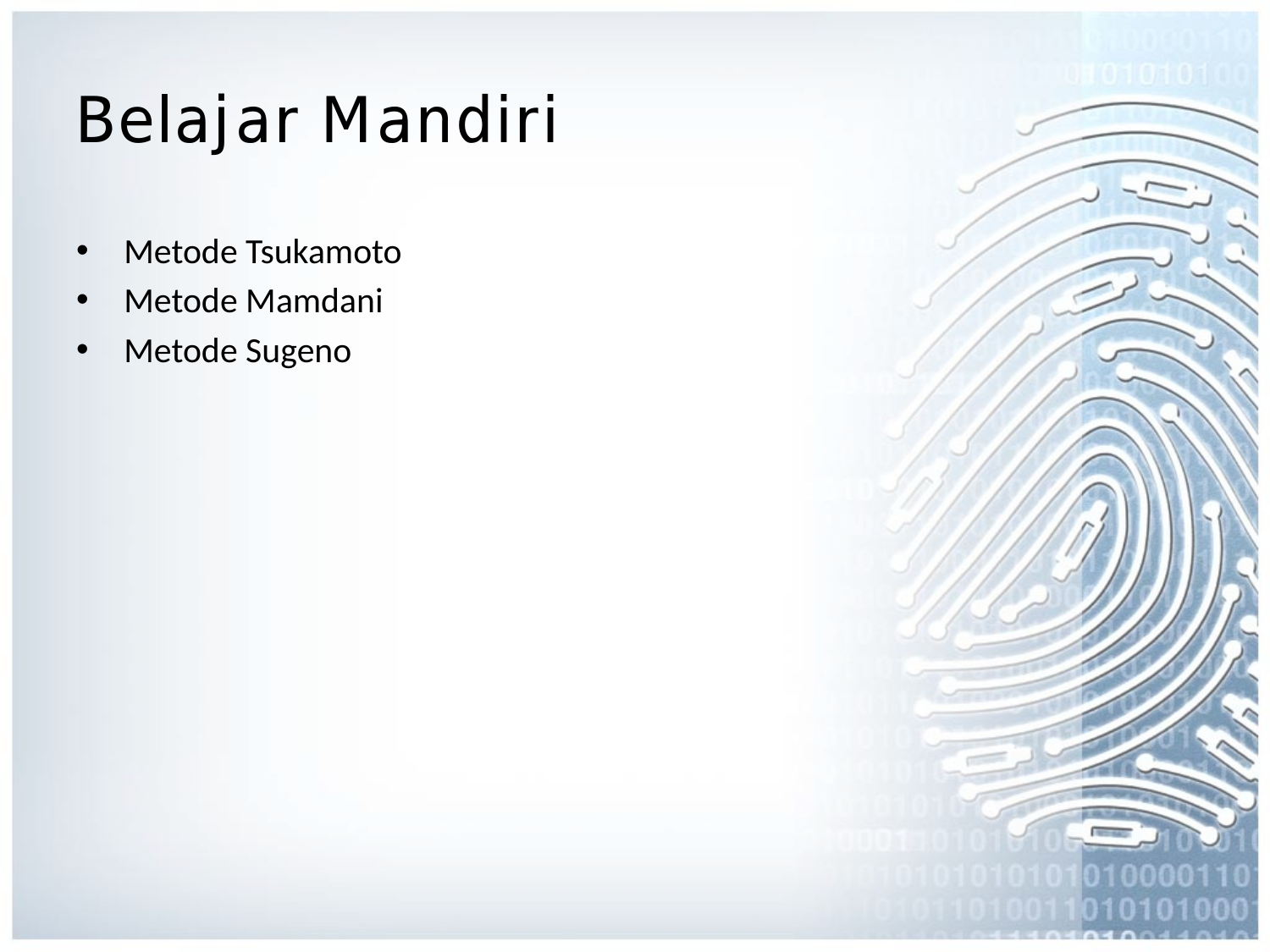

# Belajar Mandiri
Metode Tsukamoto
Metode Mamdani
Metode Sugeno